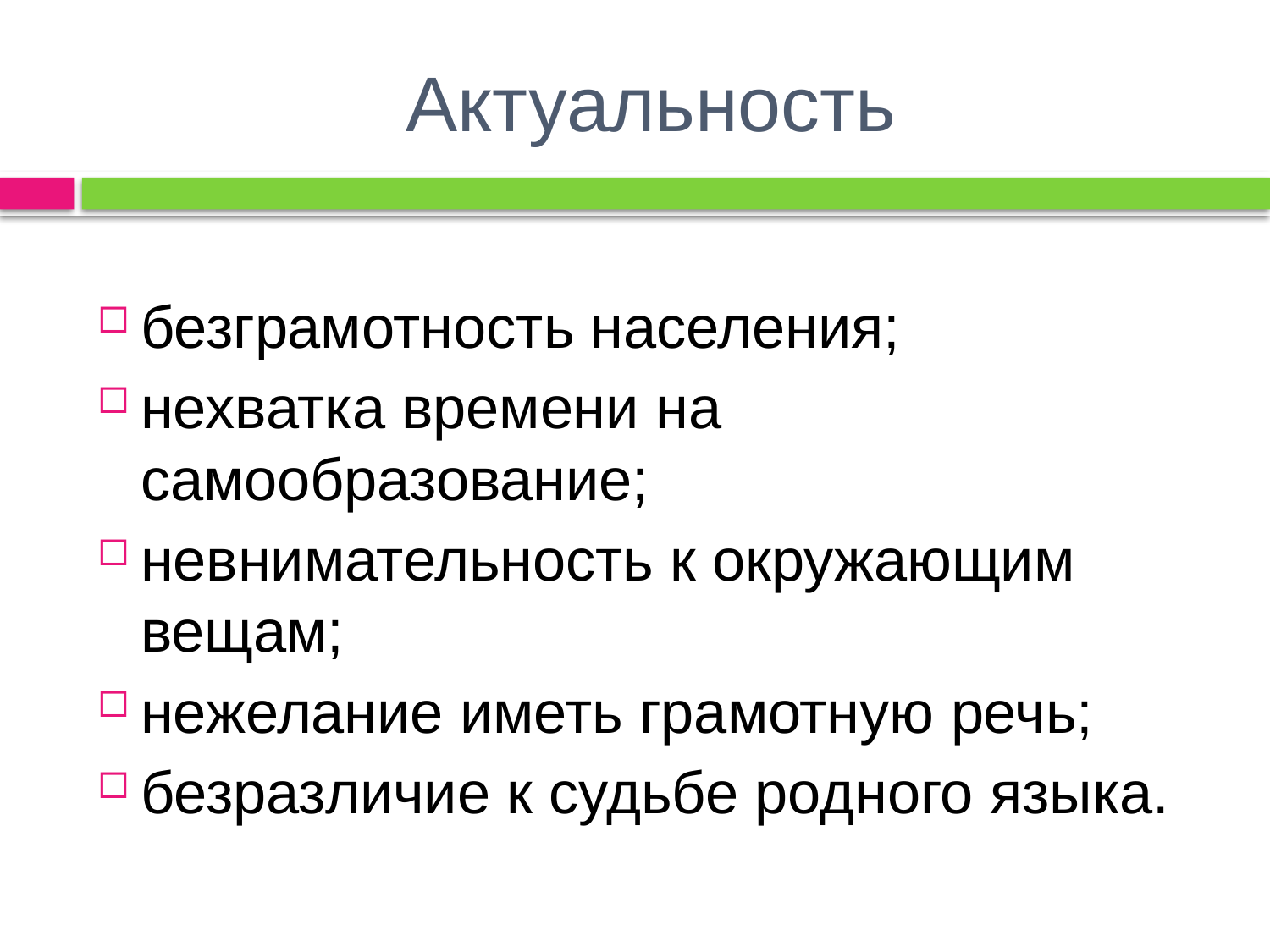

# Актуальность

безграмотность населения;
нехватка времени на самообразование;
невнимательность к окружающим вещам;
нежелание иметь грамотную речь;
безразличие к судьбе родного языка.